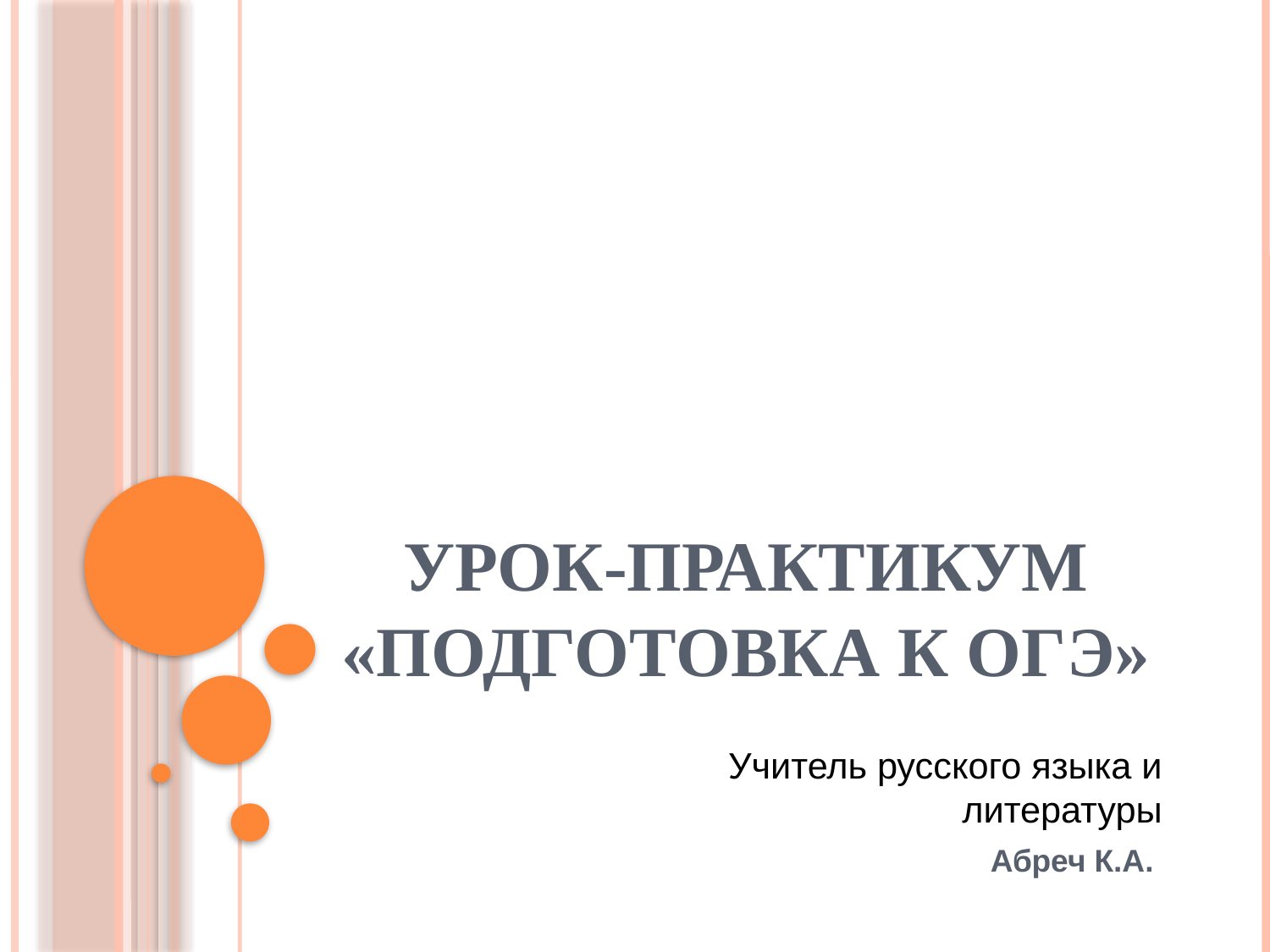

# Урок-практикум «Подготовка к ОГЭ»
Учитель русского языка и литературы
Абреч К.А.